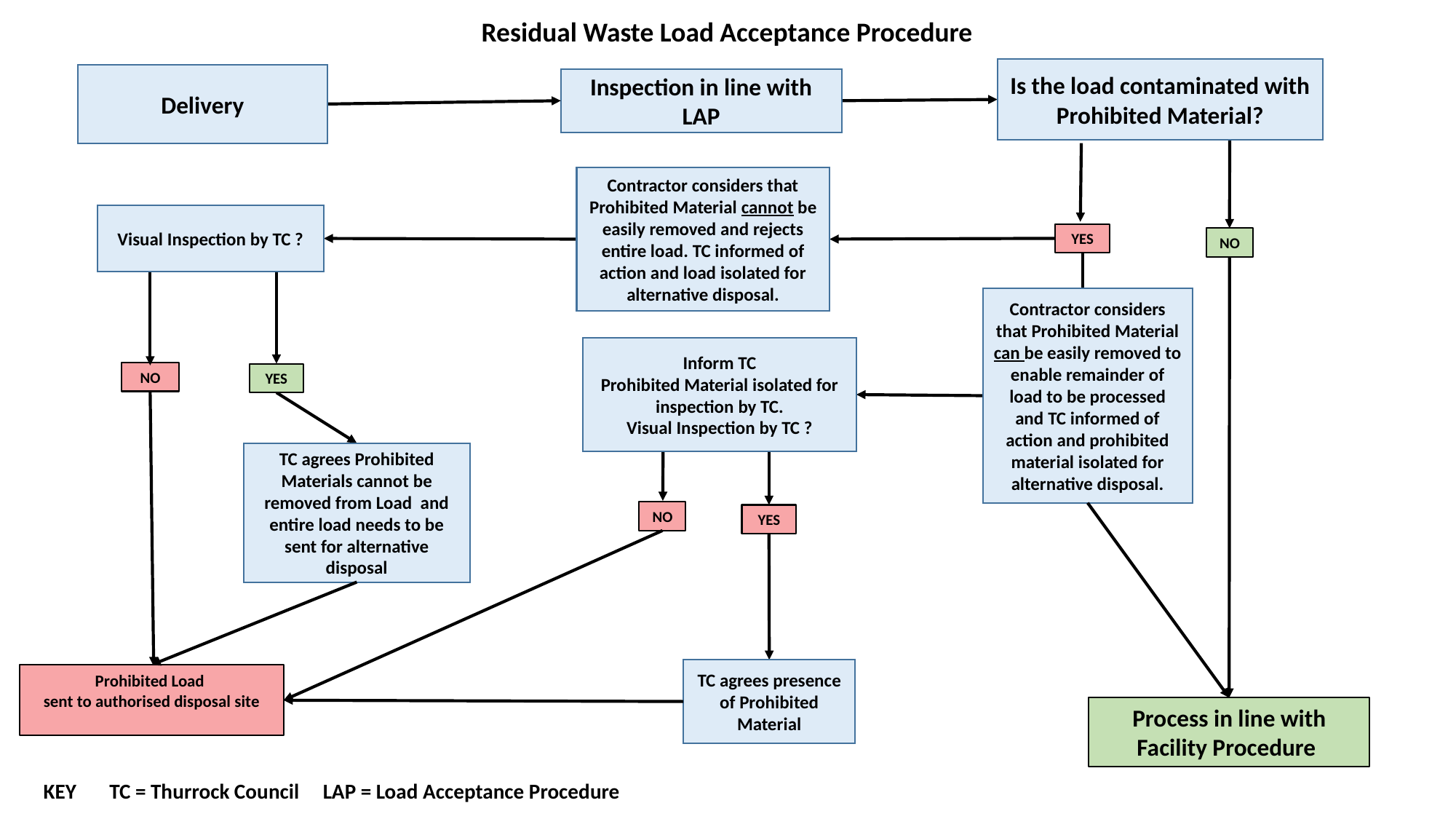

Residual Waste Load Acceptance Procedure

Is the load contaminated with Prohibited Material?

Delivery
Inspection in line with LAP
Contractor considers that Prohibited Material cannot be easily removed and rejects entire load. TC informed of action and load isolated for alternative disposal.
Visual Inspection by TC ?
YES
NO
Contractor considers that Prohibited Material can be easily removed to enable remainder of load to be processed and TC informed of action and prohibited material isolated for alternative disposal.
Inform TC
Prohibited Material isolated for inspection by TC.
Visual Inspection by TC ?
NO
YES
TC agrees Prohibited Materials cannot be removed from Load  and entire load needs to be sent for alternative disposal
NO
YES
TC agrees presence of Prohibited Material
Prohibited Load
sent to authorised disposal site

Process in line with Facility Procedure
KEY       TC = Thurrock Council     LAP = Load Acceptance Procedure